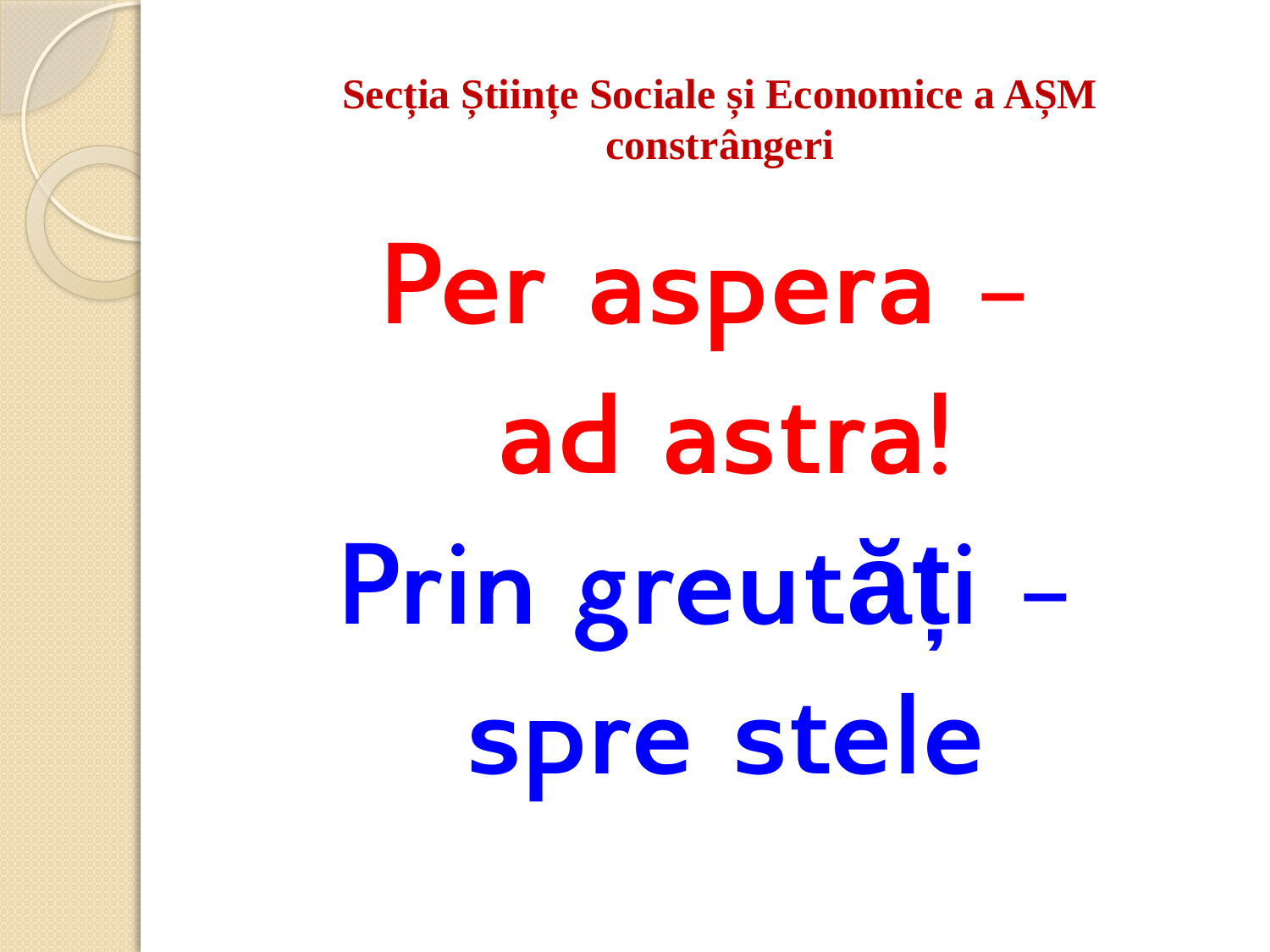

# Secția Științe Sociale și Economice a AȘM constrângeri
Per aspera –
ad astra!
Prin greutăți –
spre stele